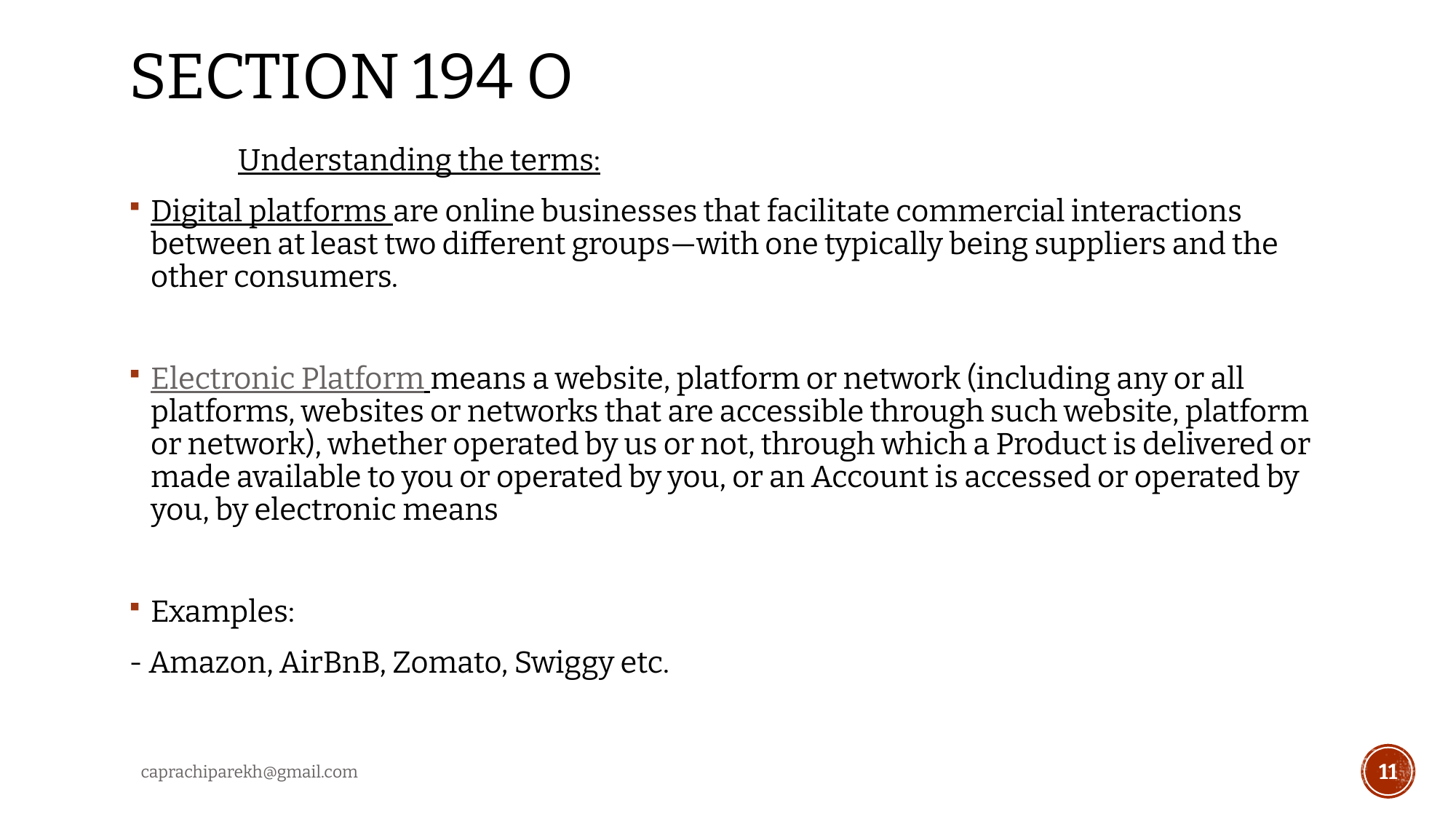

# Section 194 O
	Understanding the terms:
Digital platforms are online businesses that facilitate commercial interactions between at least two different groups—with one typically being suppliers and the other consumers.

Electronic Platform means a website, platform or network (including any or all platforms, websites or networks that are accessible through such website, platform or network), whether operated by us or not, through which a Product is delivered or made available to you or operated by you, or an Account is accessed or operated by you, by electronic means

Examples:
- Amazon, AirBnB, Zomato, Swiggy etc.
caprachiparekh@gmail.com
11